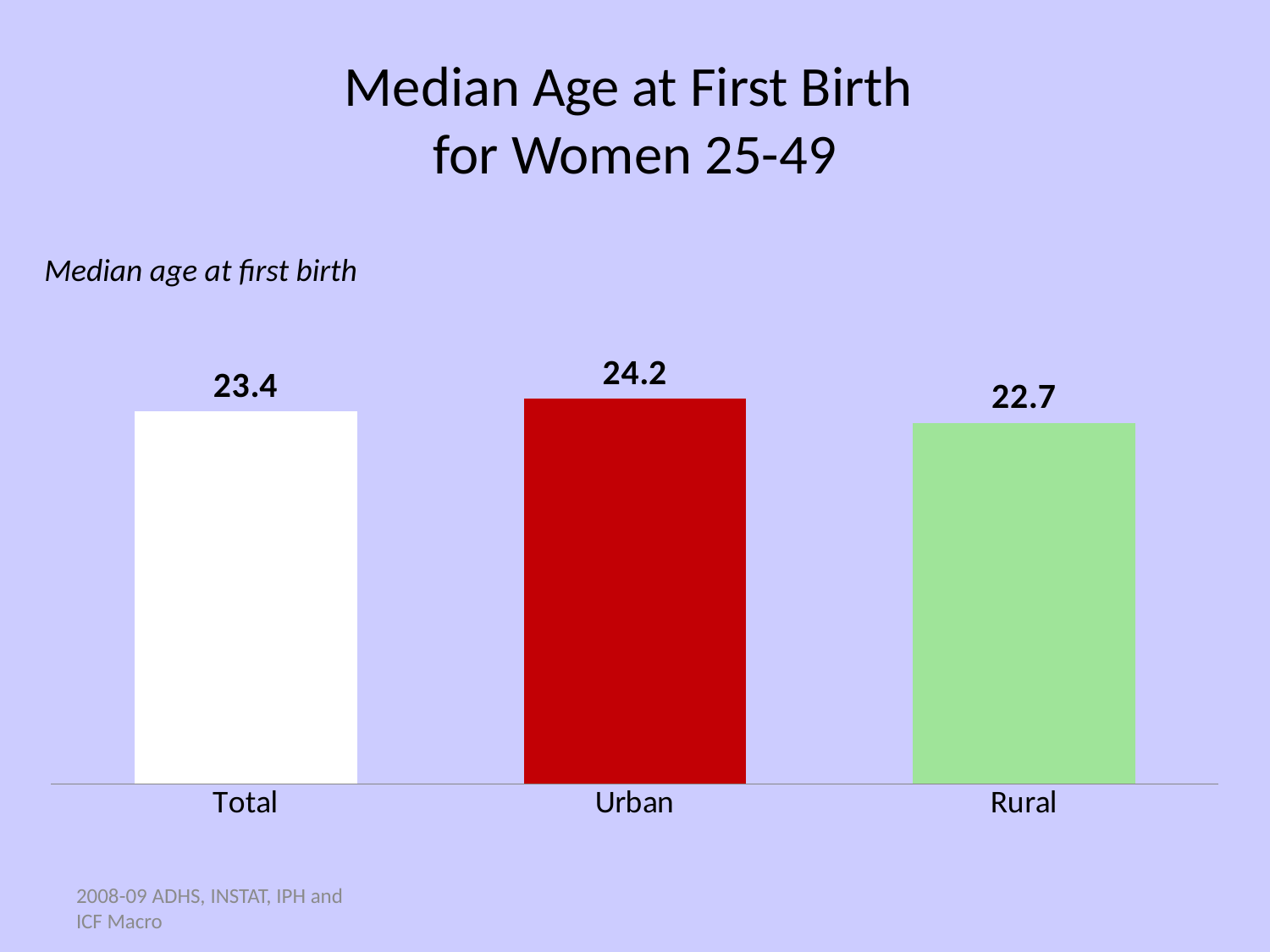

# Median Age at First Birth for Women 25-49

### Chart

| Category | Series 1 |
|---|---|
| Total | 23.4 |
| Urban | 24.2 |
| Rural | 22.7 |
Median age at first birth
2008-09 ADHS, INSTAT, IPH and ICF Macro